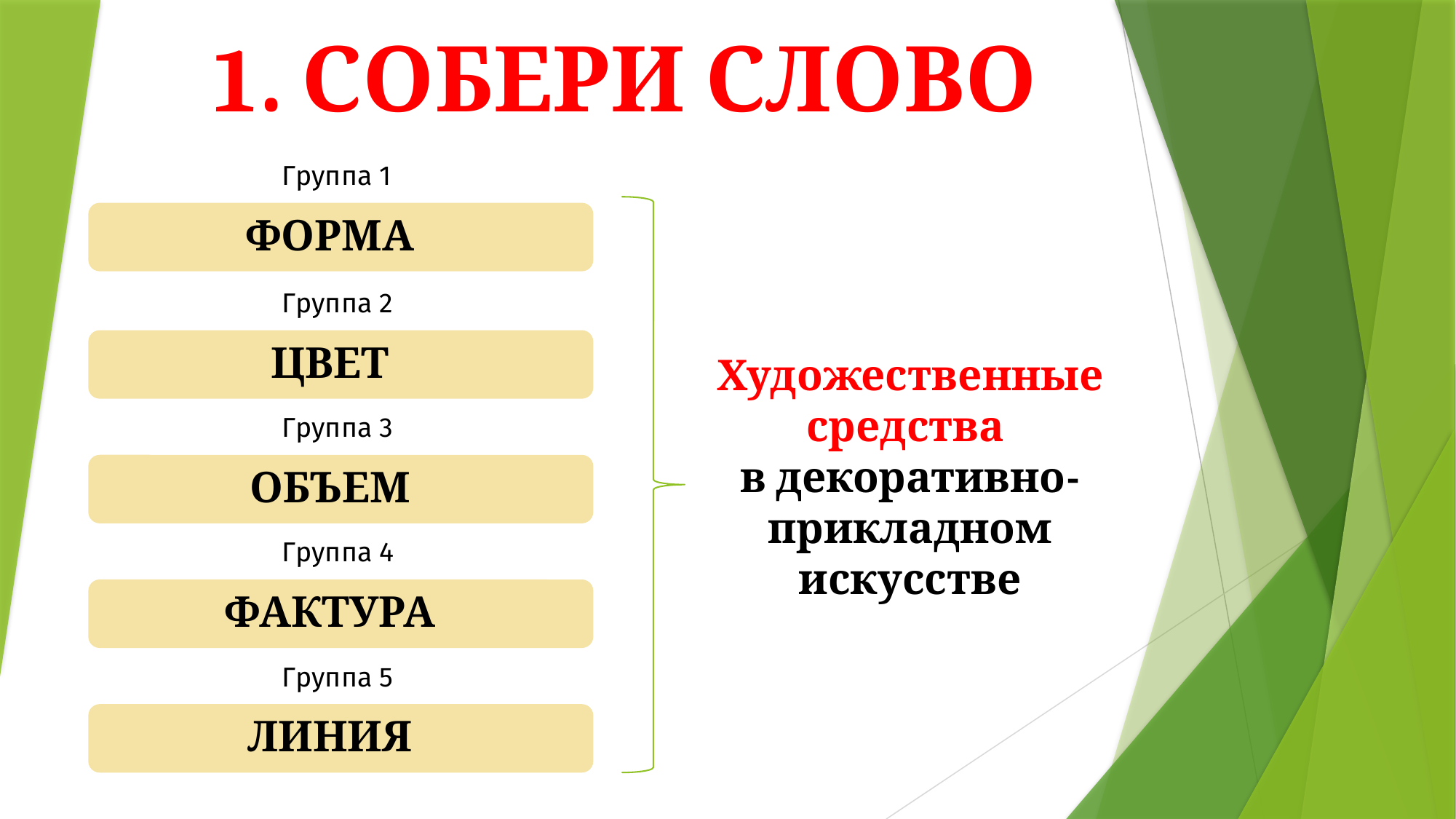

1. СОБЕРИ СЛОВО
Группа 1

ФОРМА
Группа 2

ЦВЕТ
Художественные средства
в декоративно-прикладном искусстве
Группа 3

ОБЪЕМ
Группа 4

ФАКТУРА
Группа 5

ЛИНИЯ